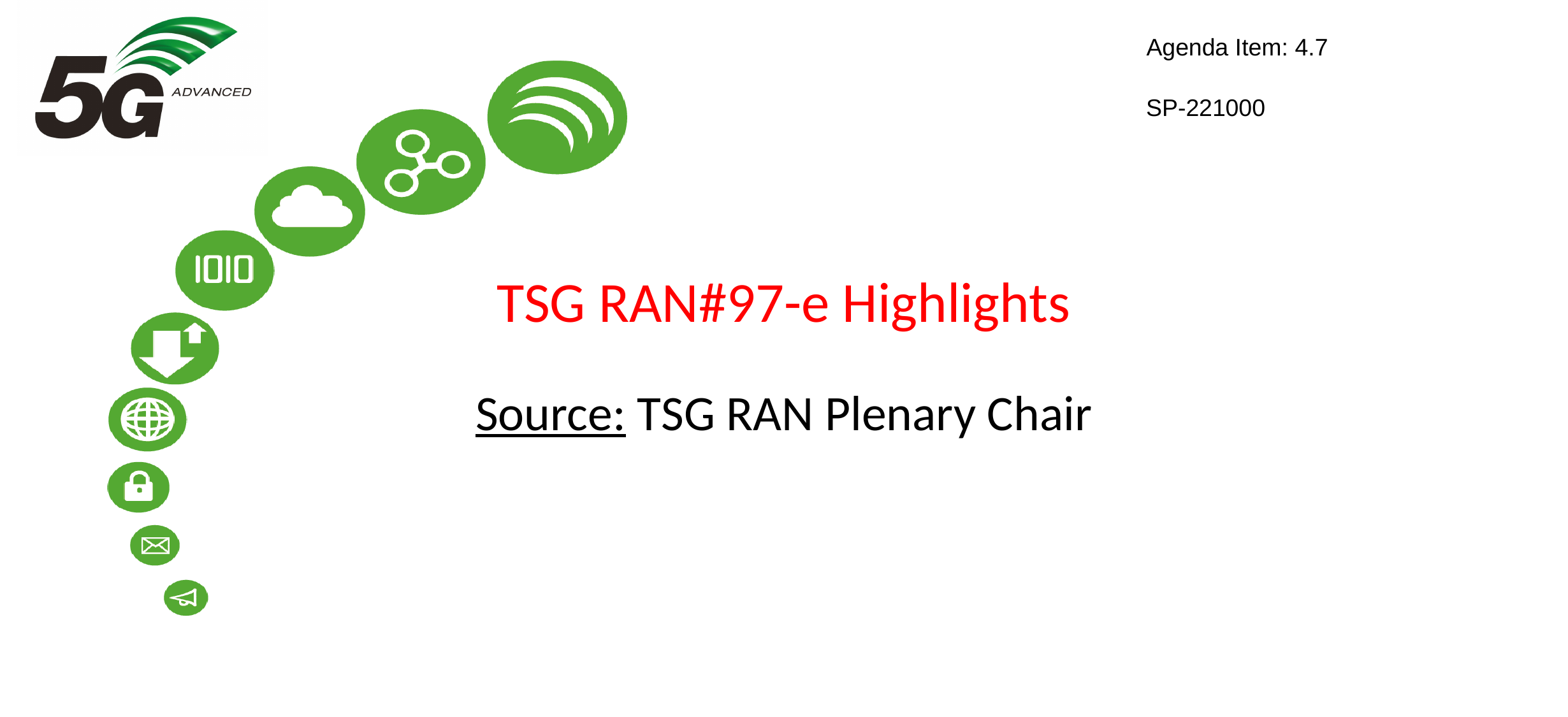

Agenda Item: 4.7
SP-221000
# TSG RAN#97-e Highlights
Source: TSG RAN Plenary Chair